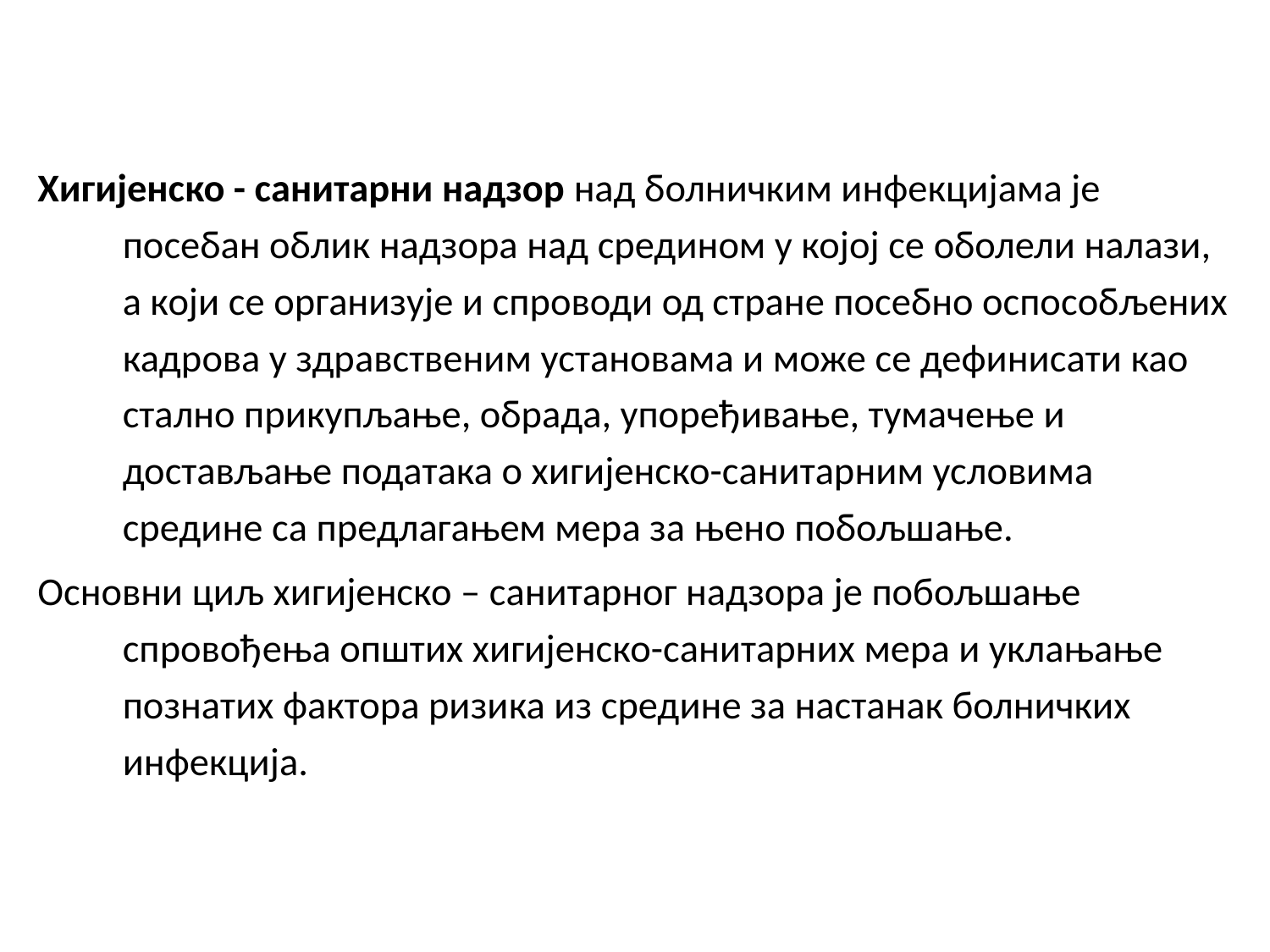

Хигијенско - санитарни надзор над болничким инфекцијама је посебан облик надзора над средином у којој се оболели налази, а који се организује и спроводи од стране посебно оспособљених кадрова у здравственим установама и може се дефинисати као стално прикупљање, обрада, упоређивање, тумачење и достављање података о хигијенско-санитарним условима средине са предлагањем мера за њено побољшање.
Основни циљ хигијенско – санитарног надзора је побољшање спровођења општих хигијенско-санитарних мера и уклањање познатих фактора ризика из средине за настанак болничких инфекција.